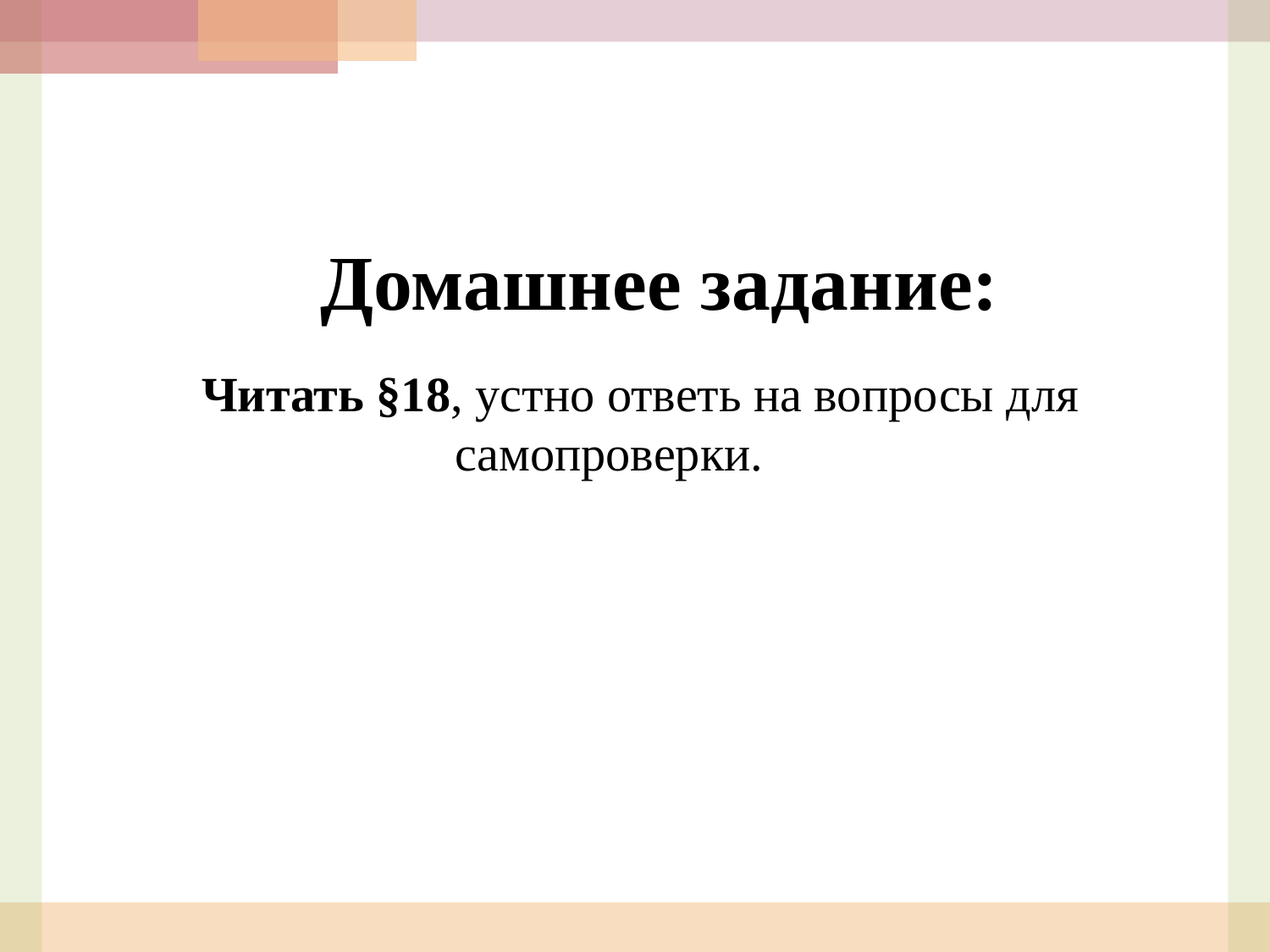

Домашнее задание:
Читать §18, устно ответь на вопросы для самопроверки.